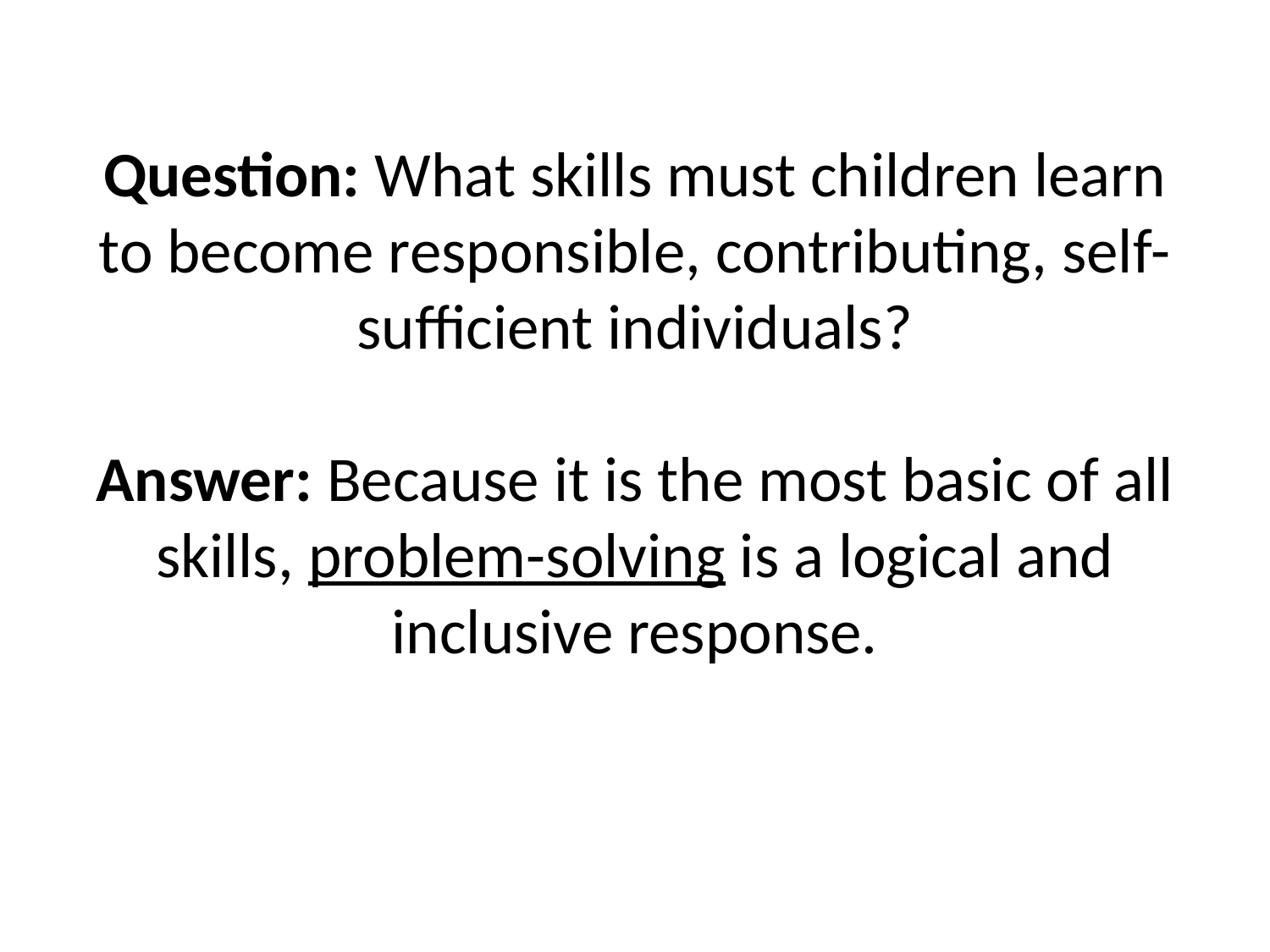

Question: What skills must children learn to become responsible, contributing, self-sufficient individuals?
Answer: Because it is the most basic of all skills, problem-solving is a logical and inclusive response.